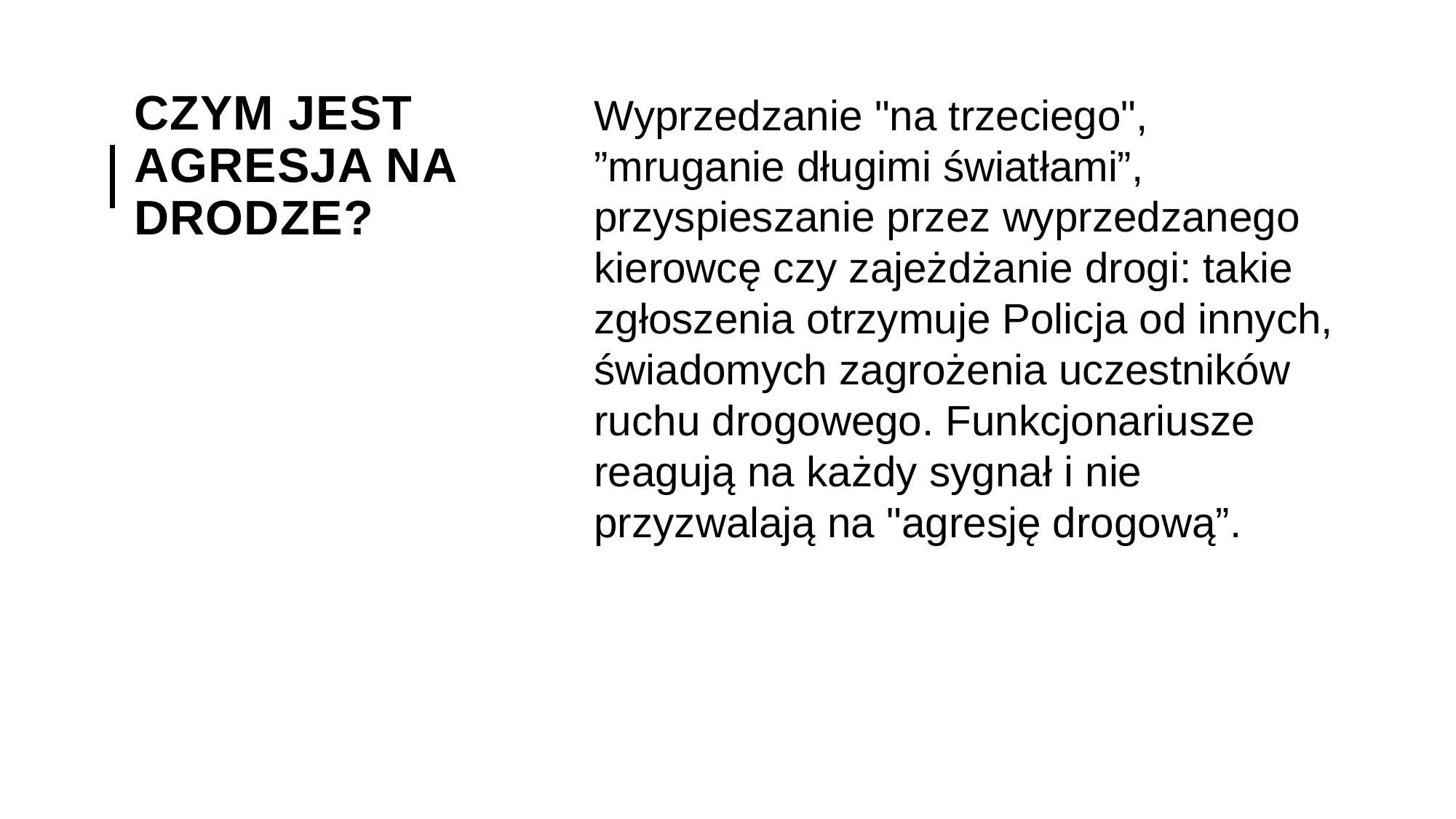

# Czym jest agresja na drodze?
Wyprzedzanie "na trzeciego", ”mruganie długimi światłami”, przyspieszanie przez wyprzedzanego kierowcę czy zajeżdżanie drogi: takie zgłoszenia otrzymuje Policja od innych, świadomych zagrożenia uczestników ruchu drogowego. Funkcjonariusze reagują na każdy sygnał i nie przyzwalają na "agresję drogową”.